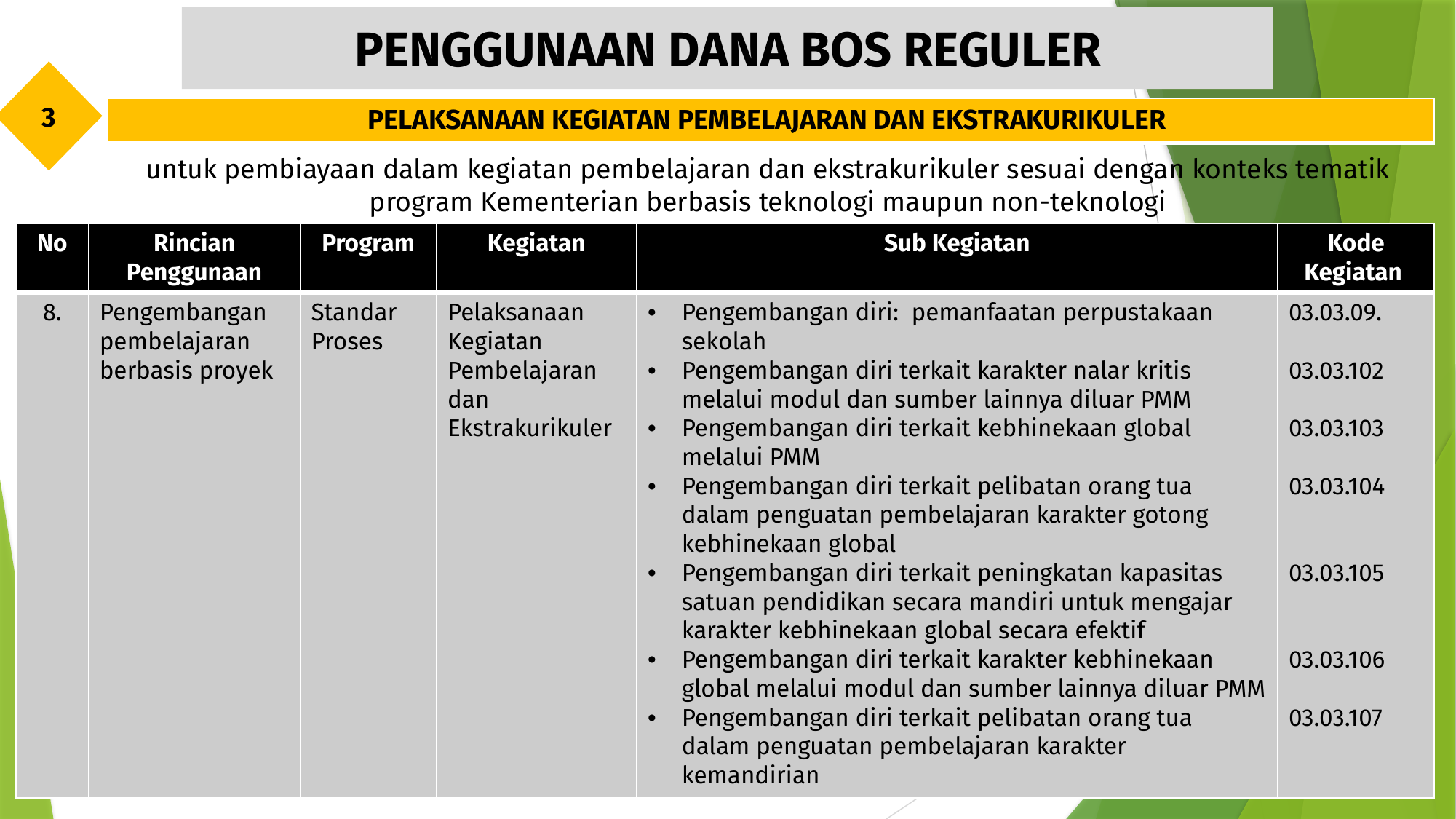

PENGGUNAAN DANA BOS REGULER
3
| PELAKSANAAN KEGIATAN PEMBELAJARAN DAN EKSTRAKURIKULER |
| --- |
untuk pembiayaan dalam kegiatan pembelajaran dan ekstrakurikuler sesuai dengan konteks tematik program Kementerian berbasis teknologi maupun non-teknologi
| No | Rincian Penggunaan | Program | Kegiatan | Sub Kegiatan | Kode Kegiatan |
| --- | --- | --- | --- | --- | --- |
| 8. | Pengembangan pembelajaran berbasis proyek | Standar Proses | Pelaksanaan Kegiatan Pembelajaran dan Ekstrakurikuler | Pengembangan diri: pemanfaatan perpustakaan sekolah Pengembangan diri terkait karakter nalar kritis melalui modul dan sumber lainnya diluar PMM Pengembangan diri terkait kebhinekaan global melalui PMM Pengembangan diri terkait pelibatan orang tua dalam penguatan pembelajaran karakter gotong kebhinekaan global Pengembangan diri terkait peningkatan kapasitas satuan pendidikan secara mandiri untuk mengajar karakter kebhinekaan global secara efektif Pengembangan diri terkait karakter kebhinekaan global melalui modul dan sumber lainnya diluar PMM Pengembangan diri terkait pelibatan orang tua dalam penguatan pembelajaran karakter kemandirian | 03.03.09. 03.03.102 03.03.103 03.03.104 03.03.105 03.03.106 03.03.107 |